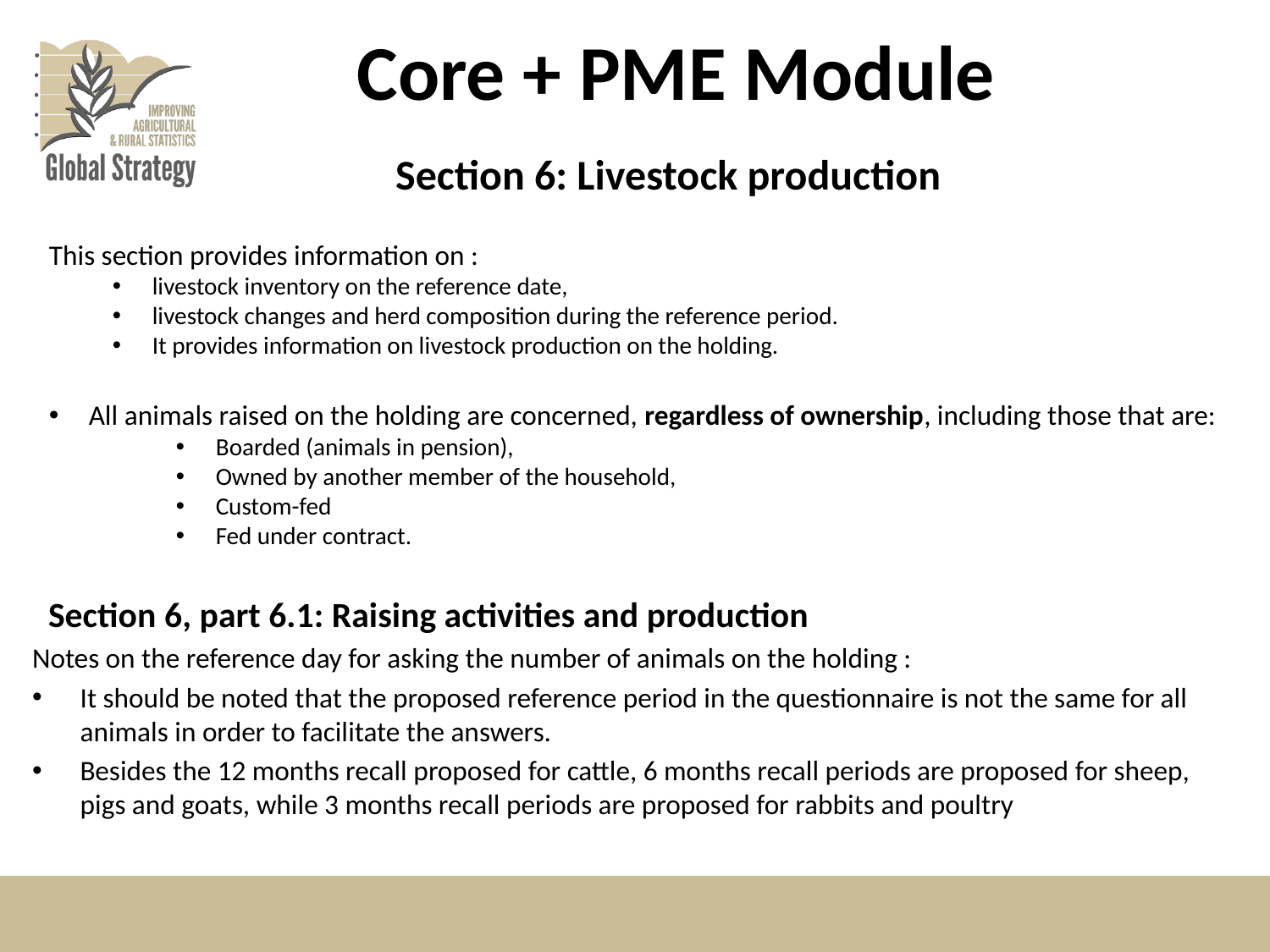

# Core + PME Module
Section 6: Livestock production

This section provides information on :
livestock inventory on the reference date,
livestock changes and herd composition during the reference period.
It provides information on livestock production on the holding.

All animals raised on the holding are concerned, regardless of ownership, including those that are:
Boarded (animals in pension),
Owned by another member of the household,
Custom-fed
Fed under contract.
Section 6, part 6.1: Raising activities and production
Notes on the reference day for asking the number of animals on the holding :
It should be noted that the proposed reference period in the questionnaire is not the same for all animals in order to facilitate the answers.
Besides the 12 months recall proposed for cattle, 6 months recall periods are proposed for sheep, pigs and goats, while 3 months recall periods are proposed for rabbits and poultry